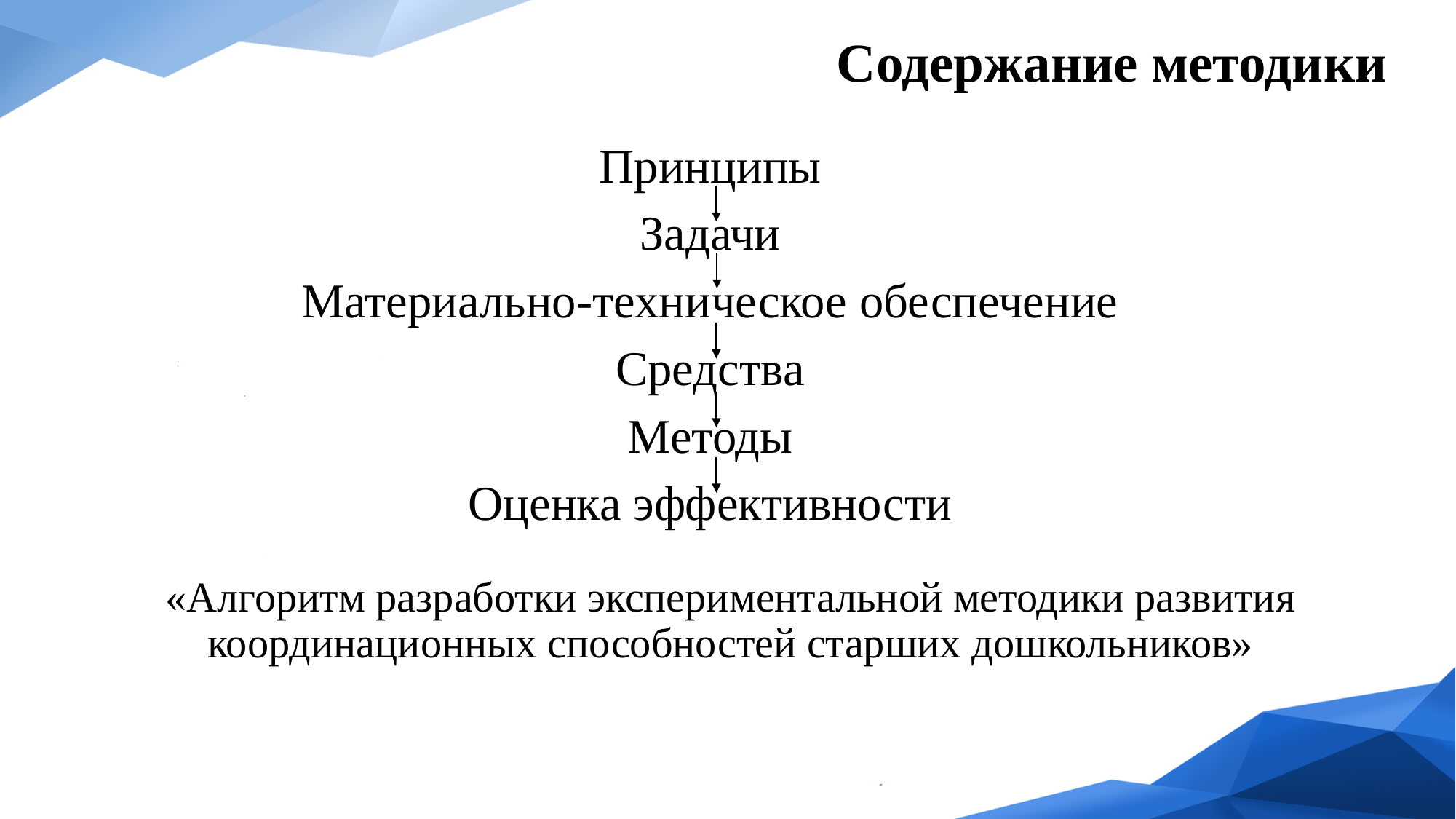

# Содержание методики
Принципы
Задачи
Материально-техническое обеспечение
Средства
Методы
Оценка эффективности
«Алгоритм разработки экспериментальной методики развития координационных способностей старших дошкольников»